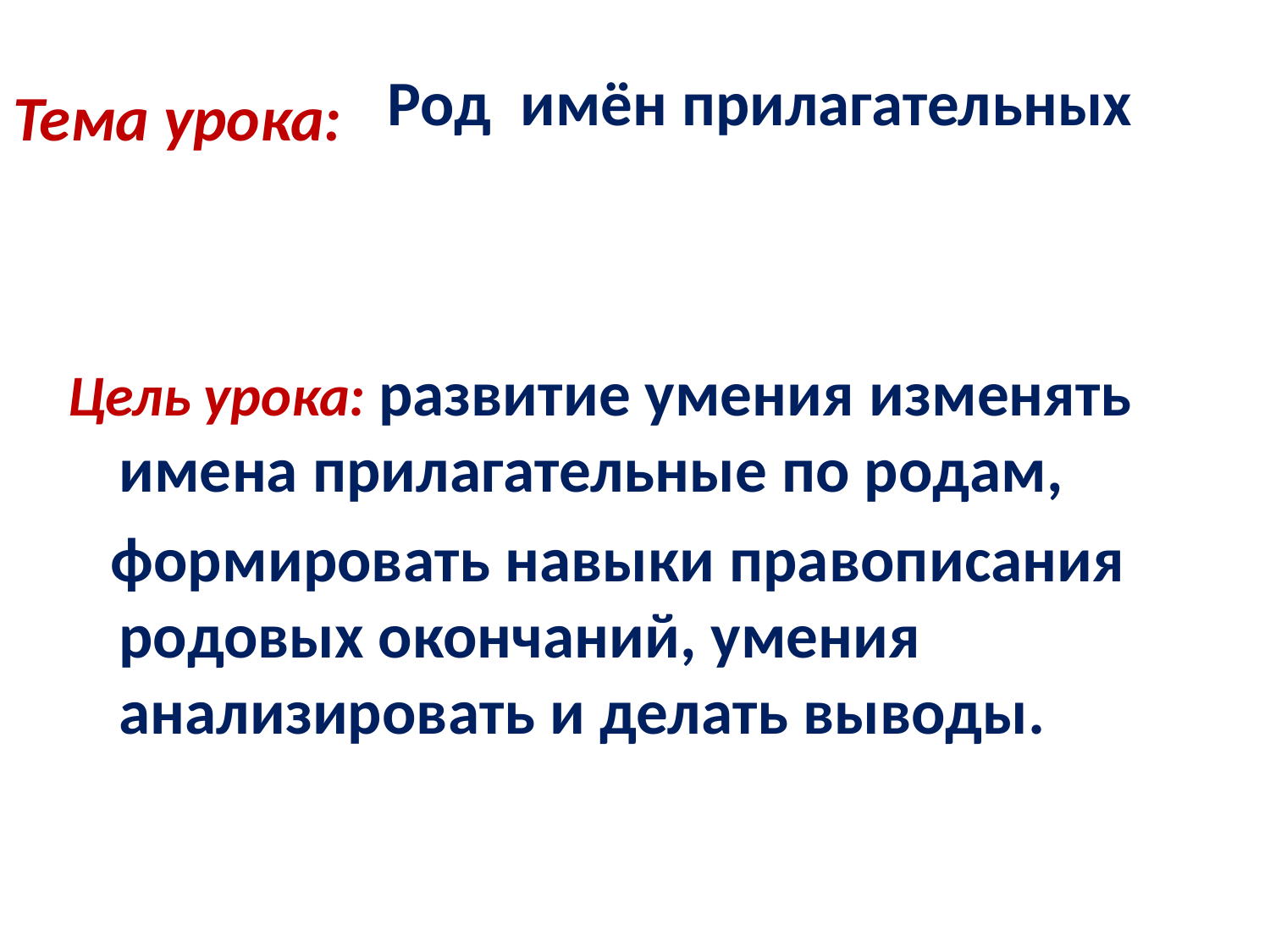

# Тема урока:
Род  имён прилагательных
Цель урока: развитие умения изменять имена прилагательные по родам,
   формировать навыки правописания родовых окончаний, умения анализировать и делать выводы.